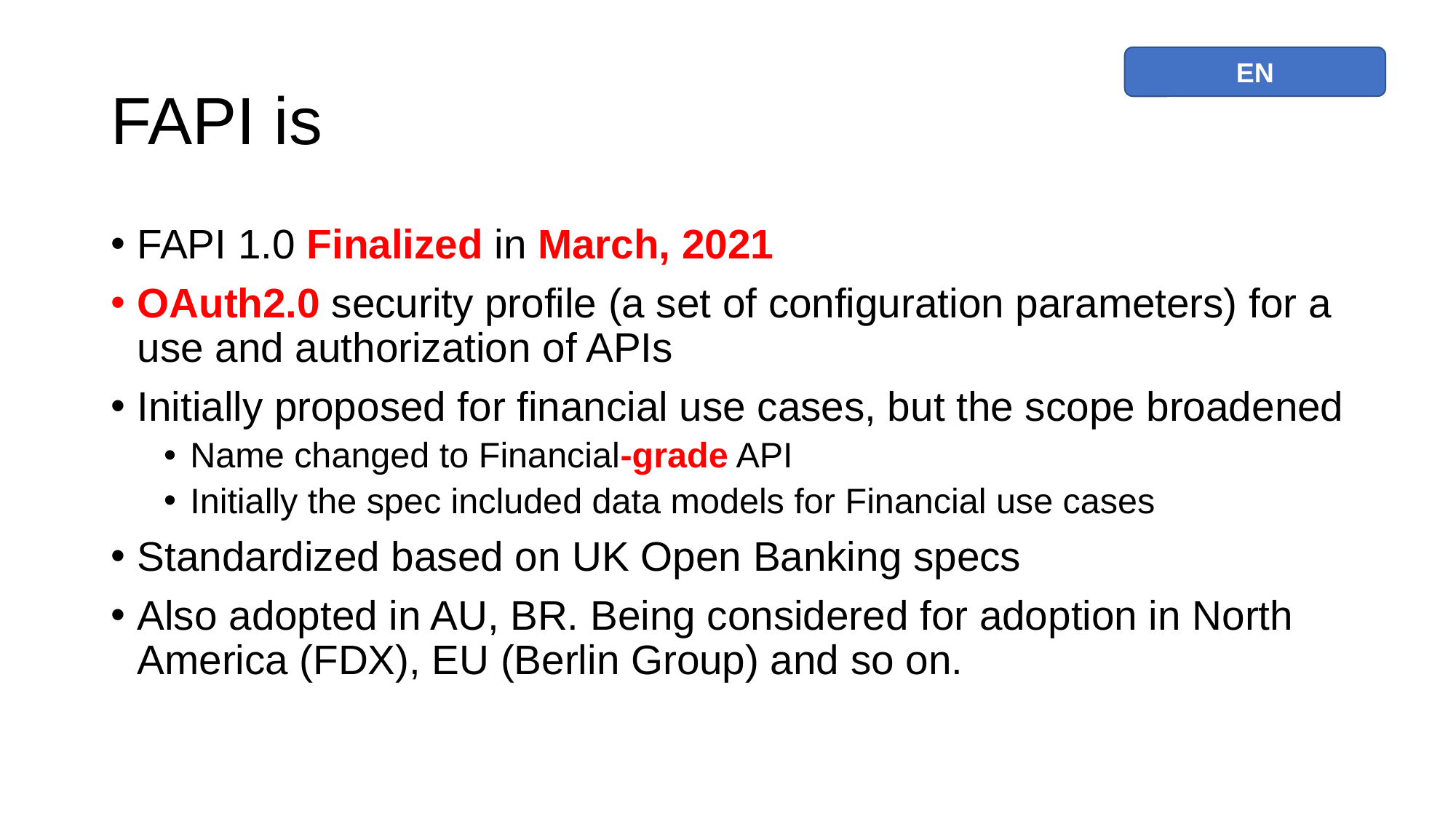

# FAPI is
EN
FAPI 1.0 Finalized in March, 2021
OAuth2.0 security profile (a set of configuration parameters) for a use and authorization of APIs
Initially proposed for financial use cases, but the scope broadened
Name changed to Financial-grade API
Initially the spec included data models for Financial use cases
Standardized based on UK Open Banking specs
Also adopted in AU, BR. Being considered for adoption in North America (FDX), EU (Berlin Group) and so on.